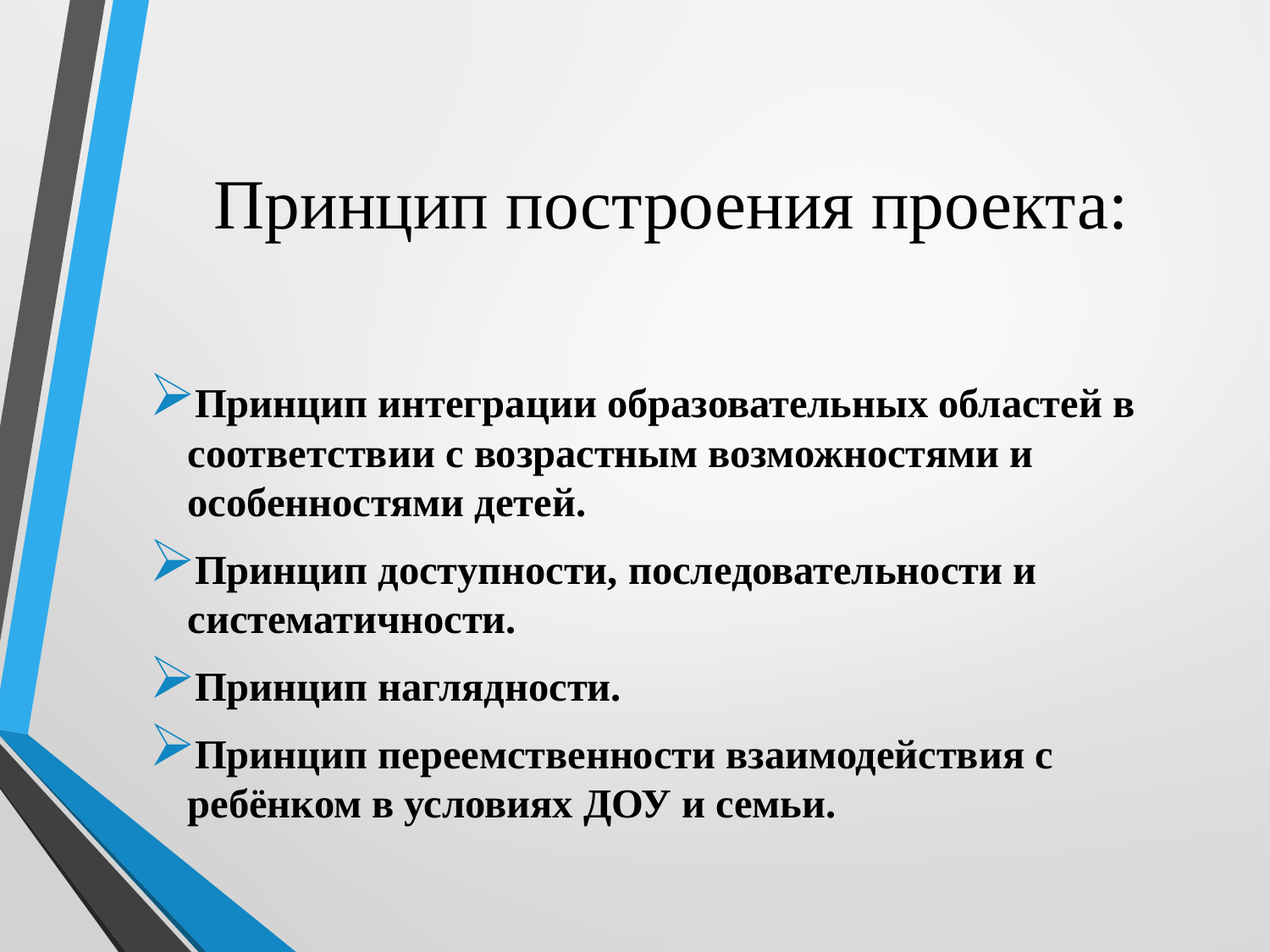

# Принцип построения проекта:
Принцип интеграции образовательных областей в соответствии с возрастным возможностями и особенностями детей.
Принцип доступности, последовательности и систематичности.
Принцип наглядности.
Принцип переемственности взаимодействия с ребёнком в условиях ДОУ и семьи.